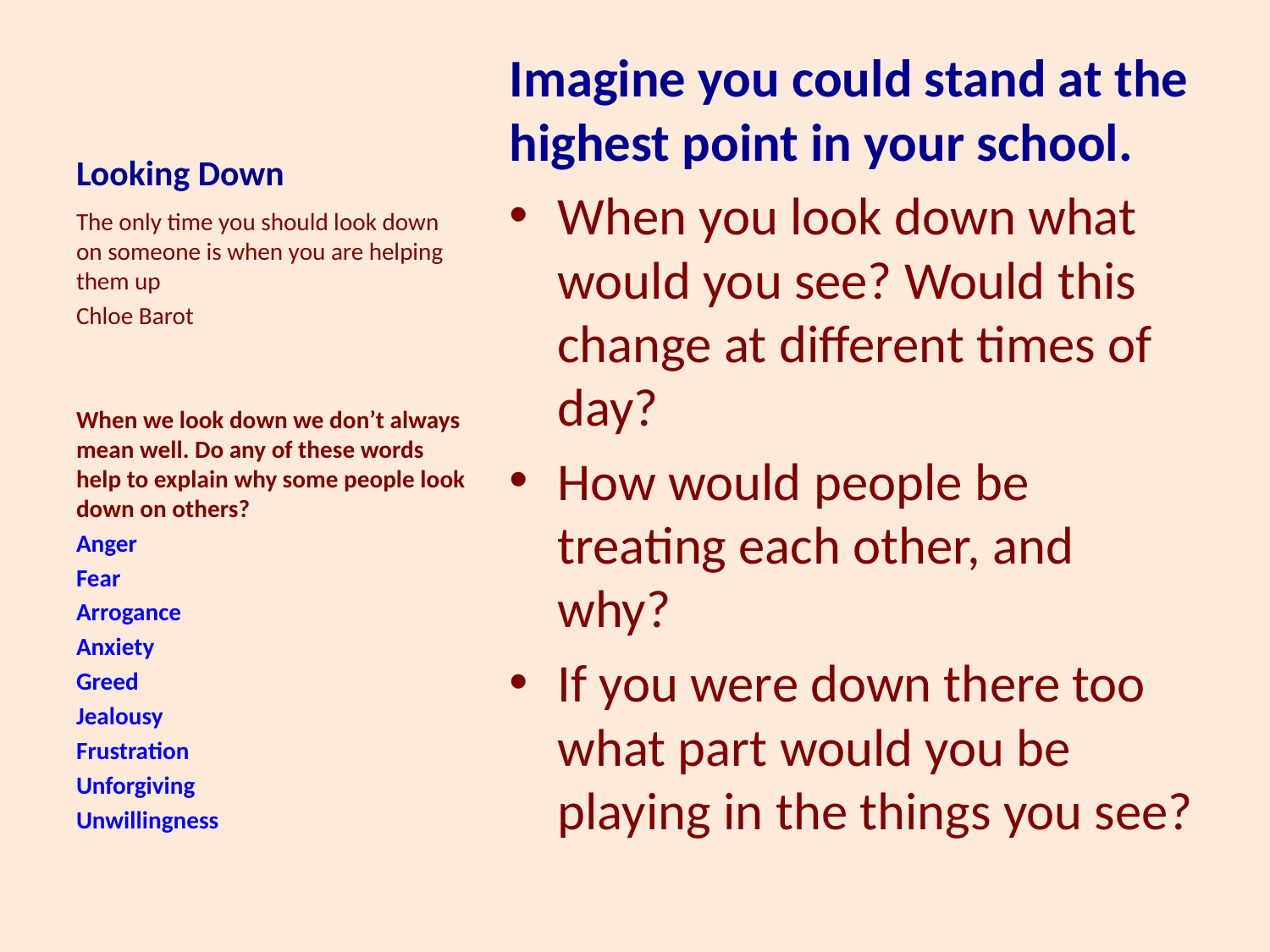

# Looking Down
Imagine you could stand at the highest point in your school.
When you look down what would you see? Would this change at different times of day?
How would people be treating each other, and why?
If you were down there too what part would you be playing in the things you see?
The only time you should look down on someone is when you are helping them up
Chloe Barot

When we look down we don’t always mean well. Do any of these words help to explain why some people look down on others?
Anger
Fear
Arrogance
Anxiety
Greed
Jealousy
Frustration
Unforgiving
Unwillingness